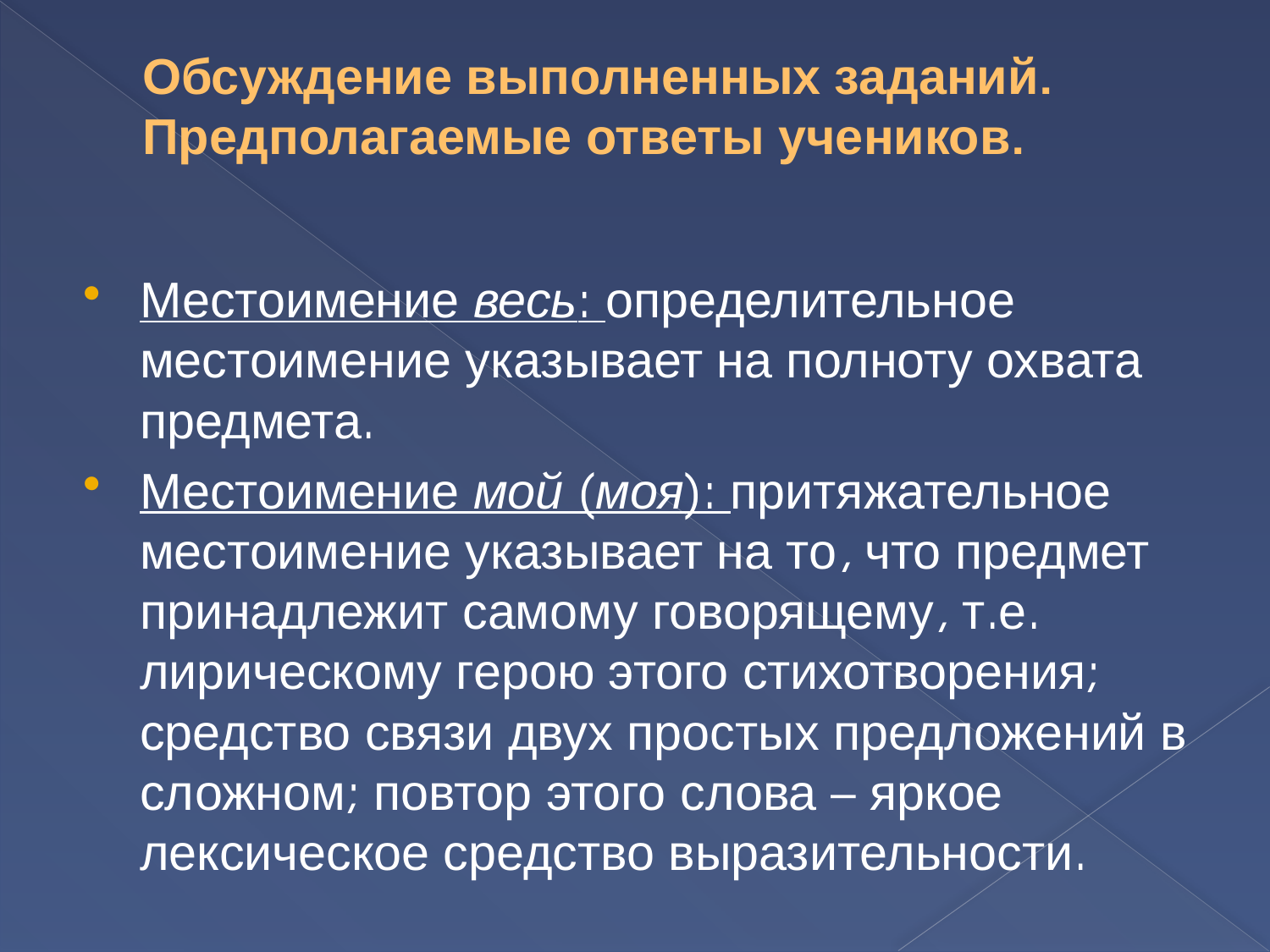

# Обсуждение выполненных заданий. Предполагаемые ответы учеников.
Местоимение весь: определительное местоимение указывает на полноту охвата предмета.
Местоимение мой (моя): притяжательное местоимение указывает на то, что предмет принадлежит самому говорящему, т.е. лирическому герою этого стихотворения; средство связи двух простых предложений в сложном; повтор этого слова – яркое лексическое средство выразительности.